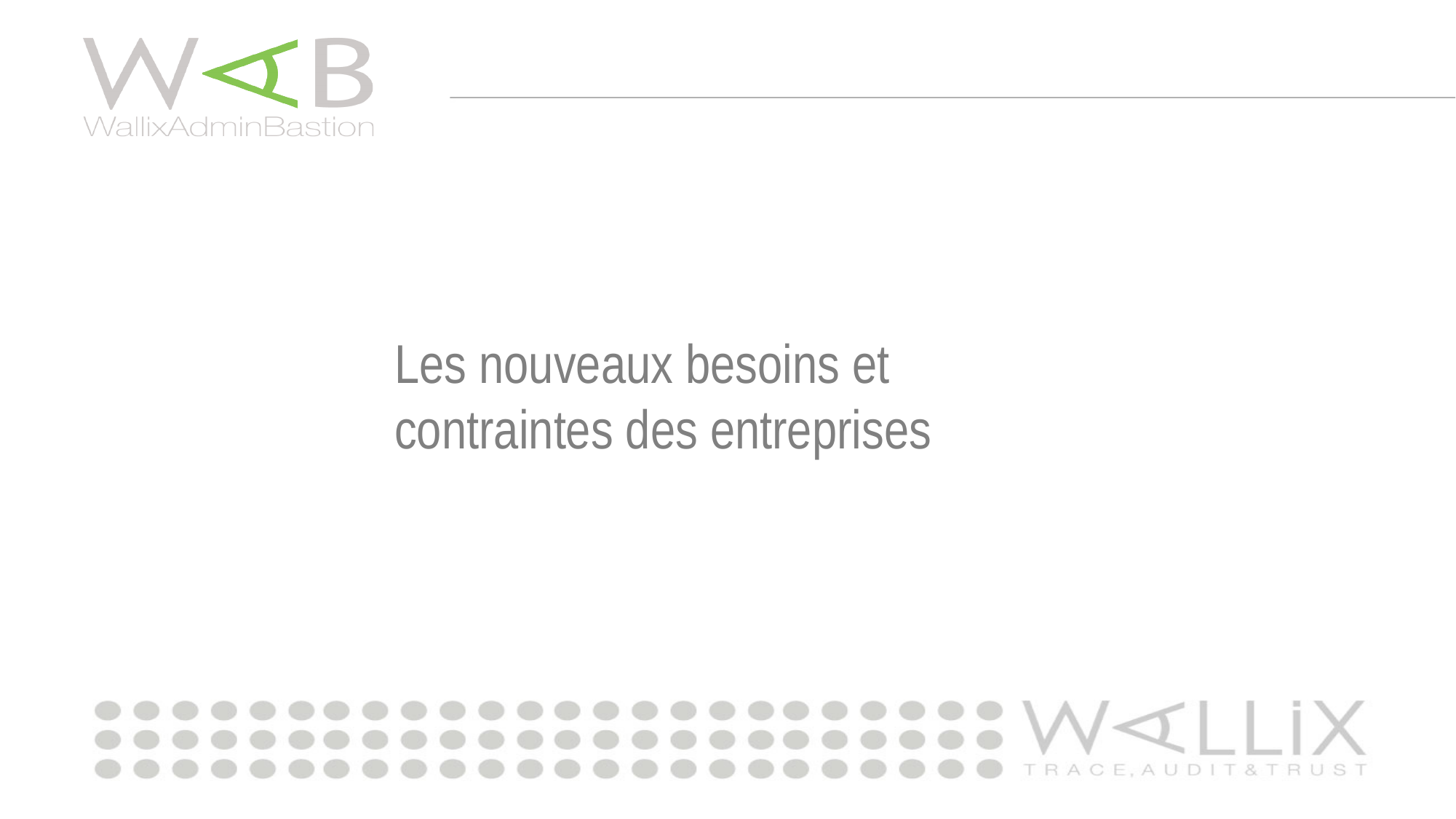

Les nouveaux besoins et contraintes des entreprises